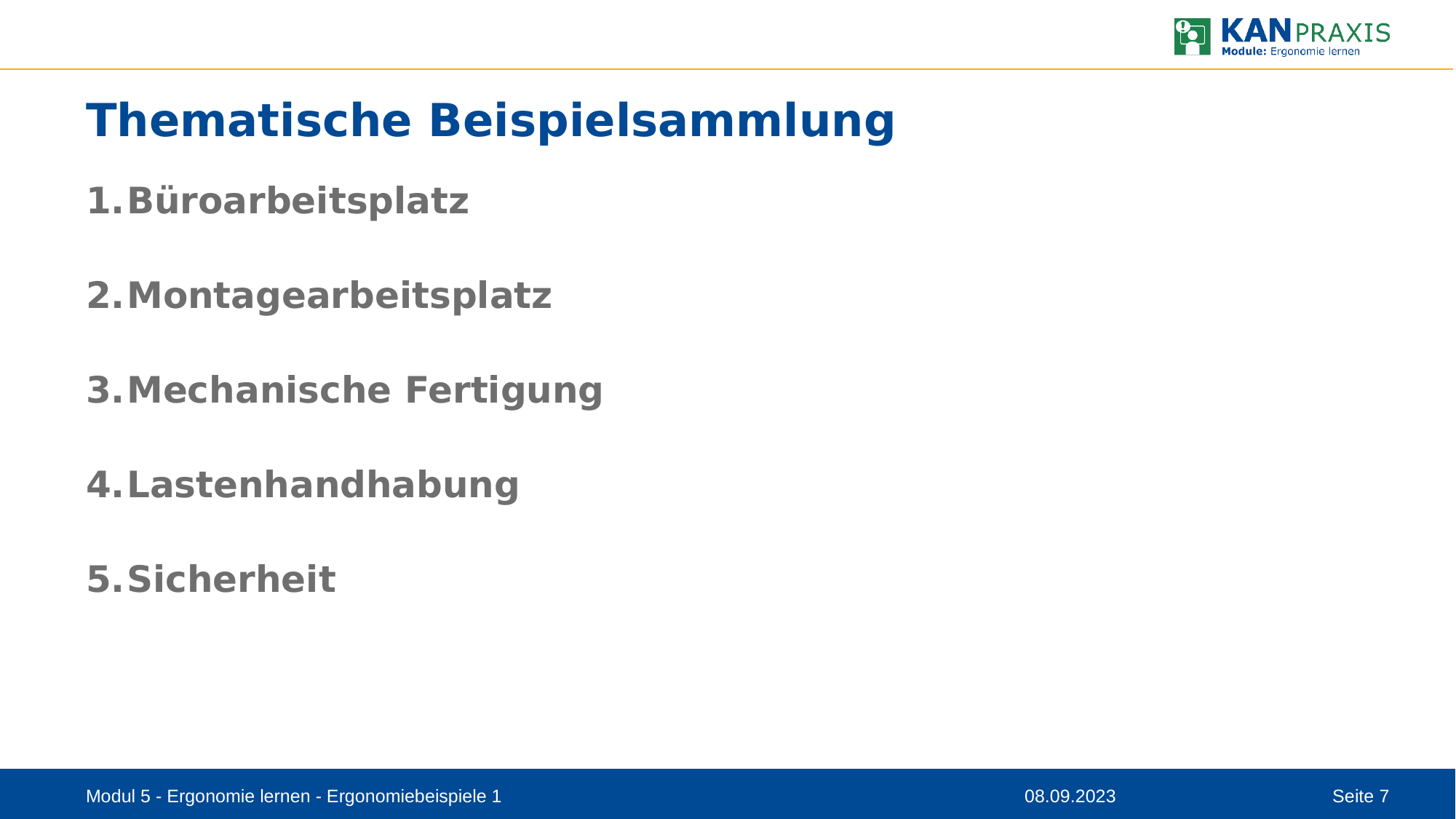

# Thematische Beispielsammlung
Büroarbeitsplatz
Montagearbeitsplatz
Mechanische Fertigung
Lastenhandhabung
Sicherheit
Modul 5 - Ergonomie lernen - Ergonomiebeispiele 1
08.09.2023
Seite 7